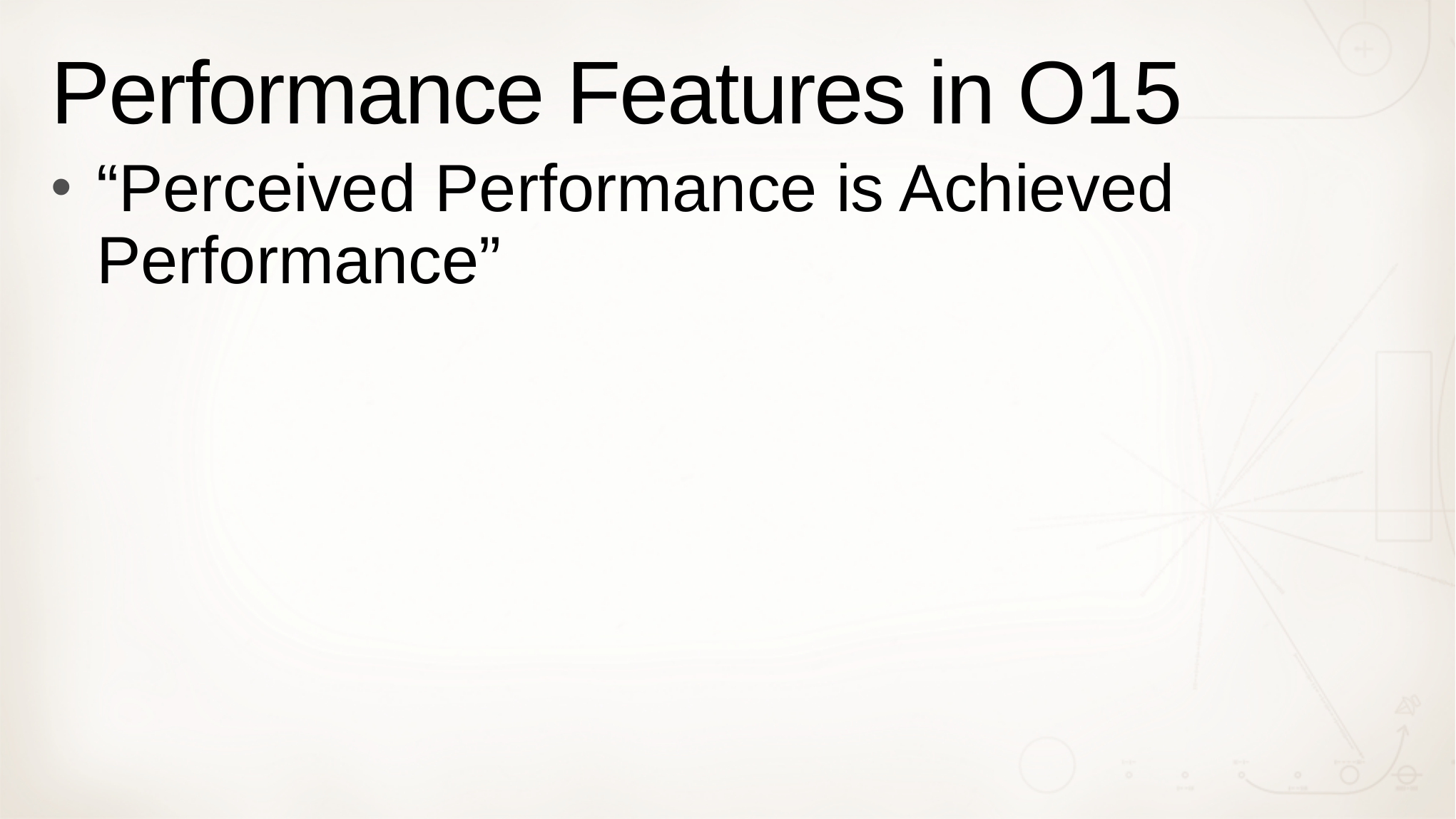

# Performance Features in O15
“Perceived Performance is Achieved Performance”